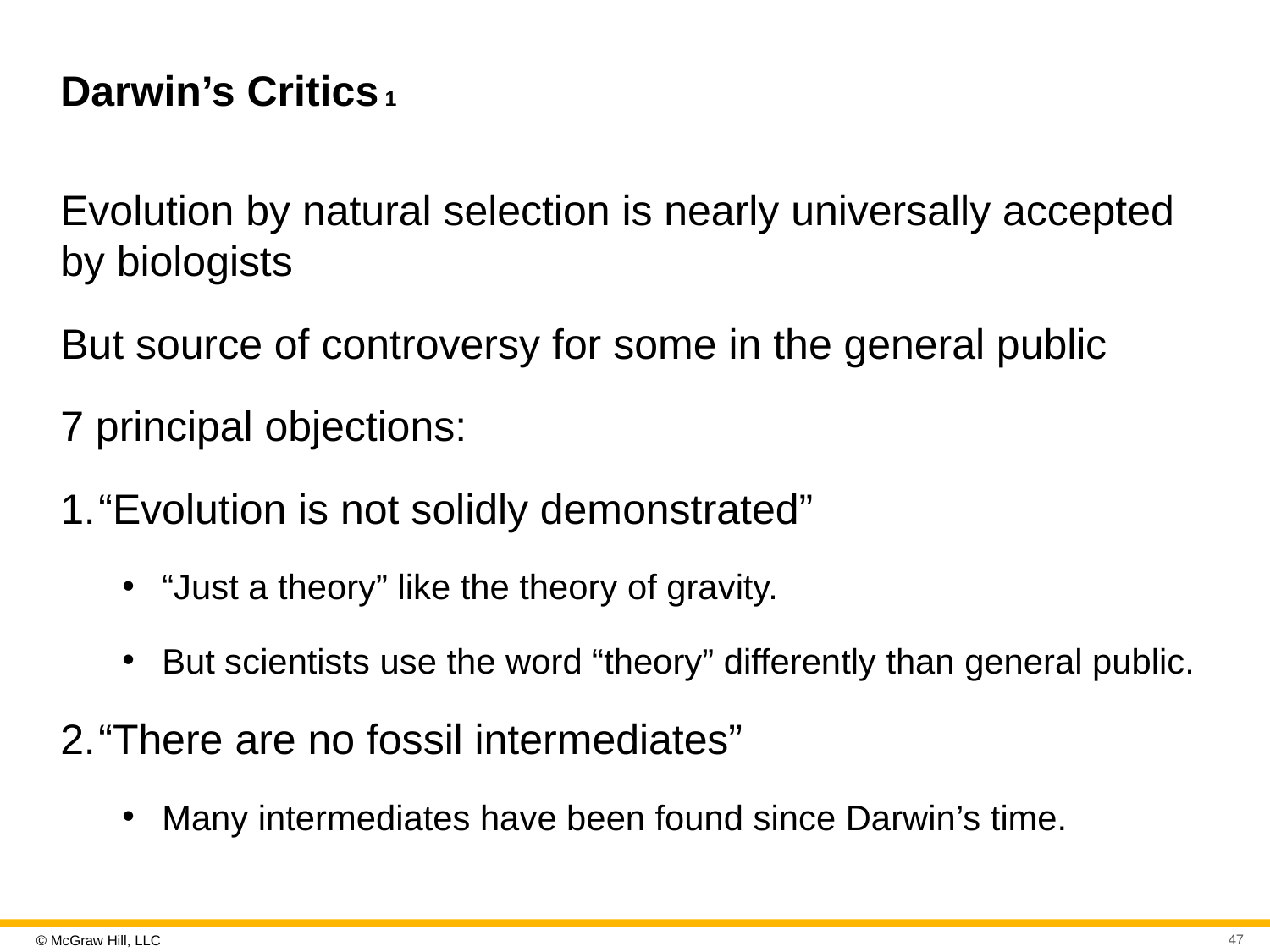

# Darwin’s Critics 1
Evolution by natural selection is nearly universally accepted by biologists
But source of controversy for some in the general public
7 principal objections:
“Evolution is not solidly demonstrated”
“Just a theory” like the theory of gravity.
But scientists use the word “theory” differently than general public.
“There are no fossil intermediates”
Many intermediates have been found since Darwin’s time.
47